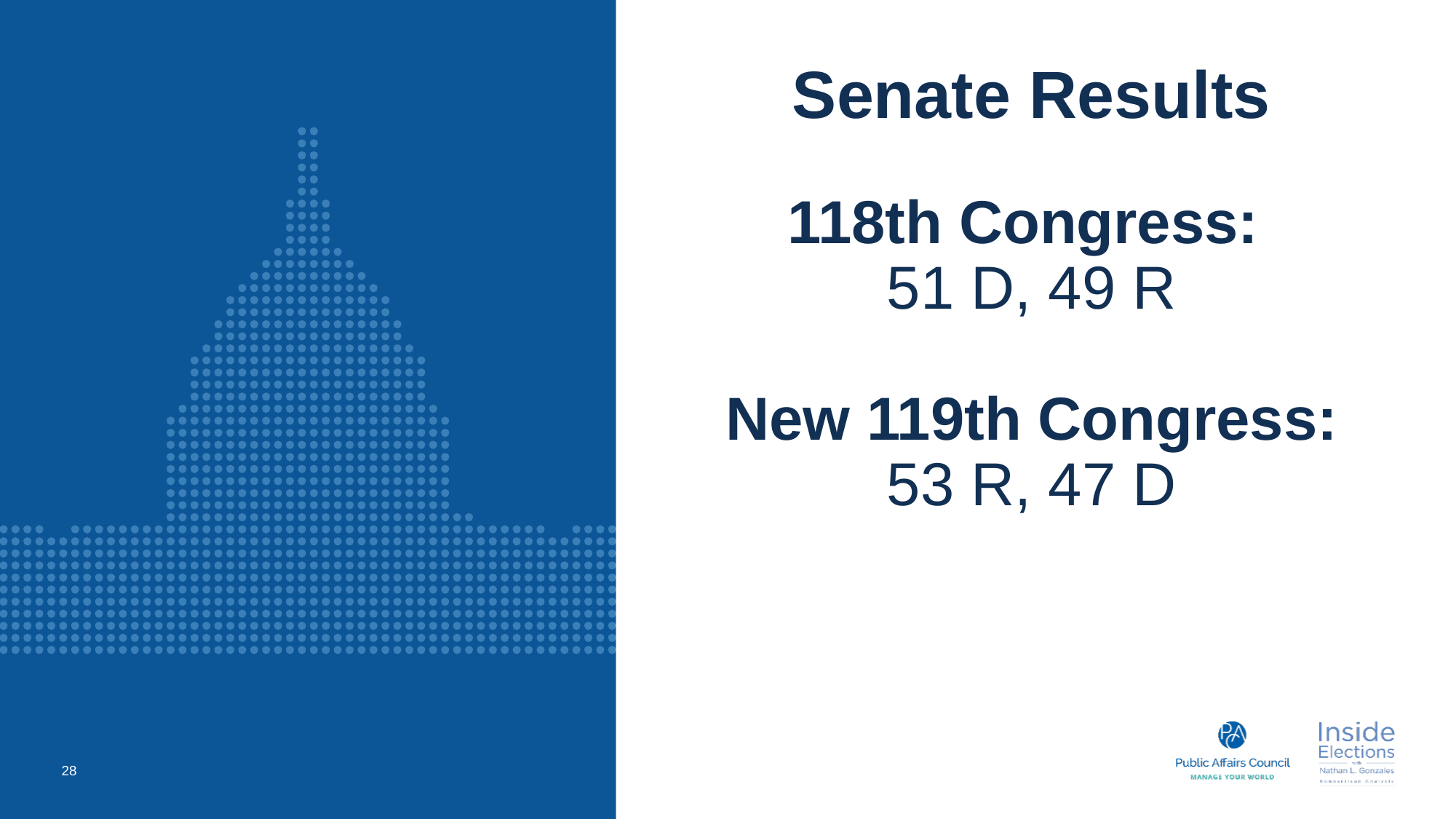

# Senate Results

118th Congress:
51 D, 49 R

New 119th Congress:
53 R, 47 D